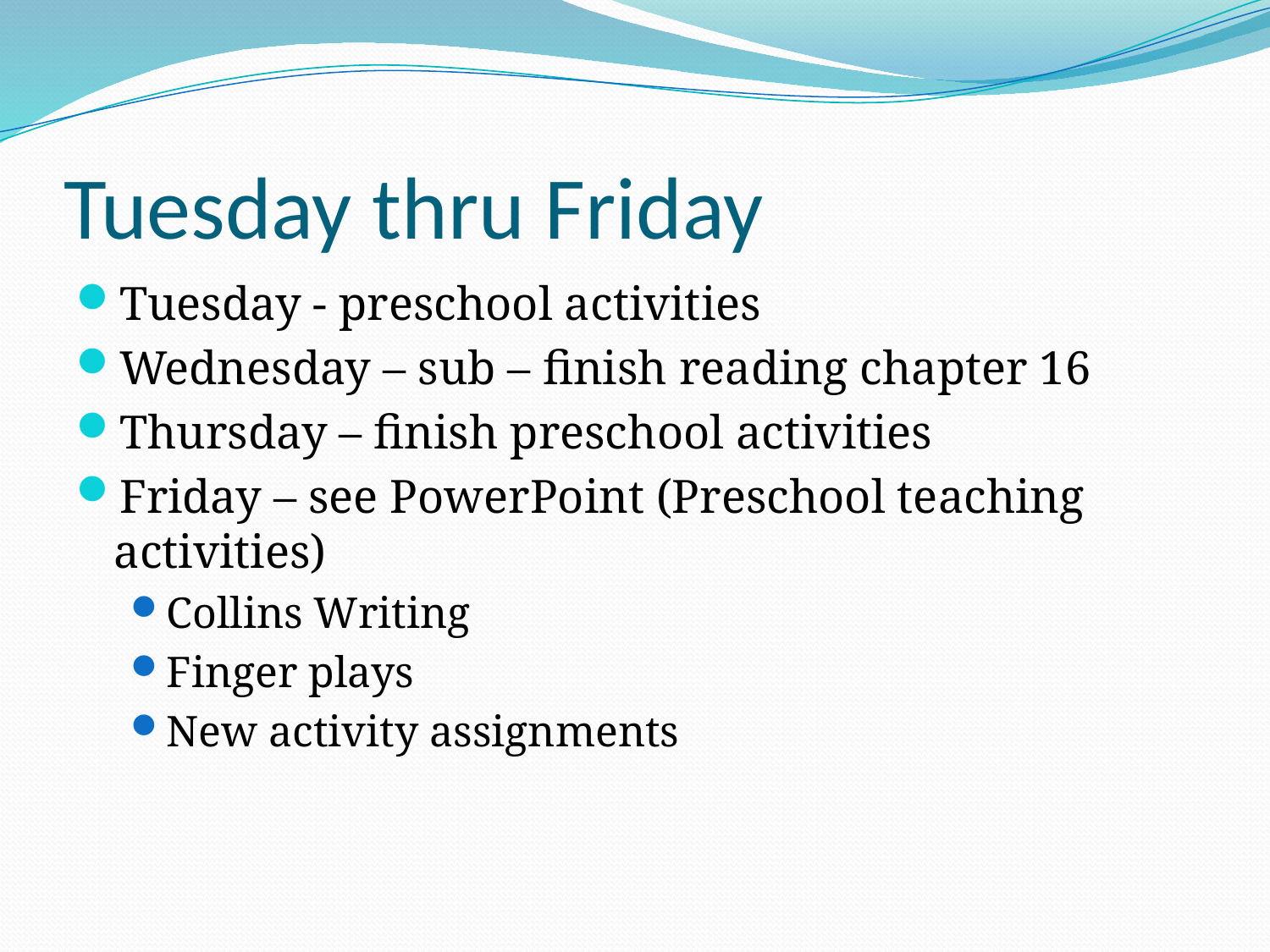

# Tuesday thru Friday
Tuesday - preschool activities
Wednesday – sub – finish reading chapter 16
Thursday – finish preschool activities
Friday – see PowerPoint (Preschool teaching activities)
Collins Writing
Finger plays
New activity assignments